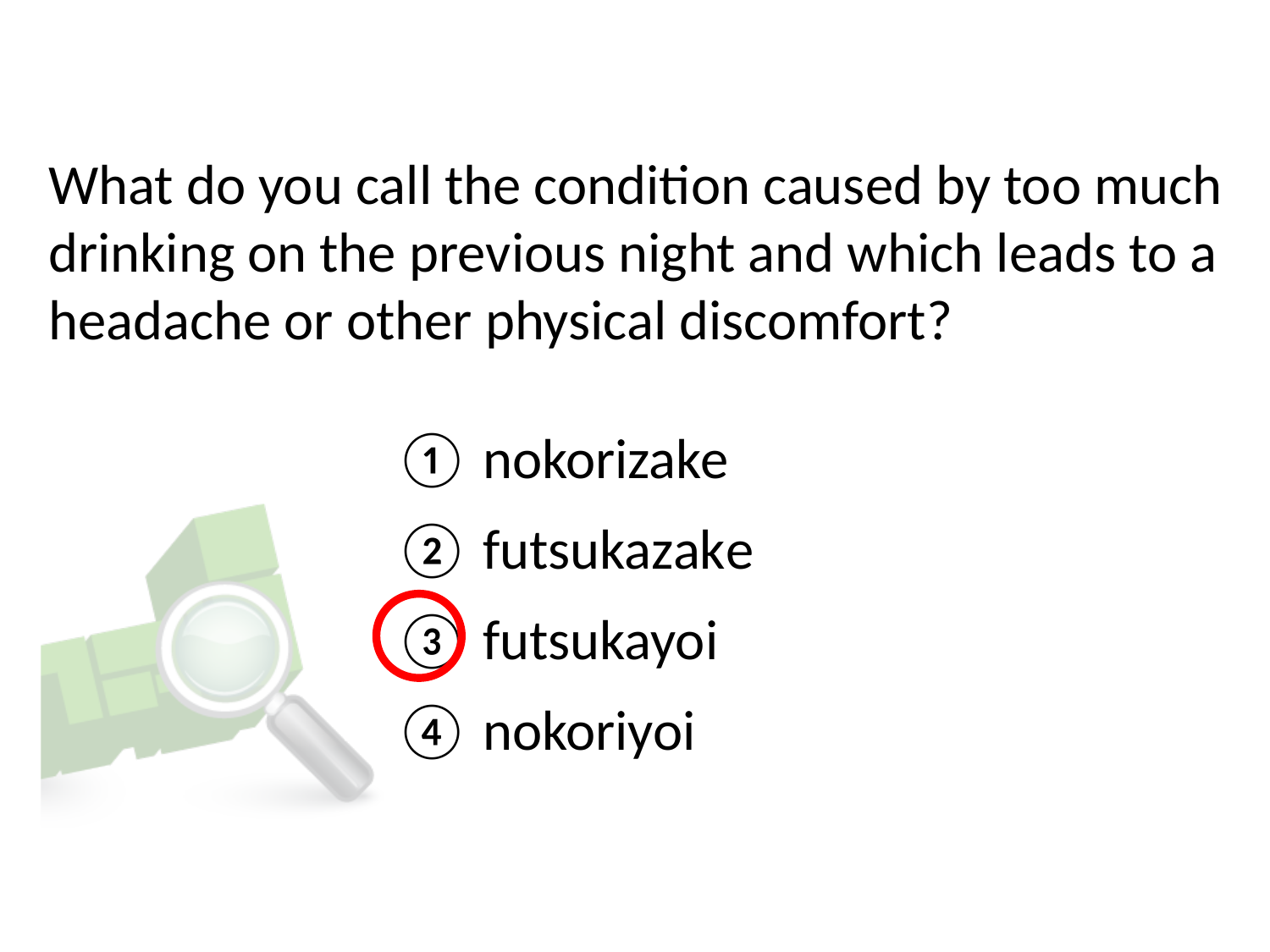

# What do you call the condition caused by too much drinking on the previous night and which leads to a headache or other physical discomfort?
① nokorizake
② futsukazake
③ futsukayoi
④ nokoriyoi